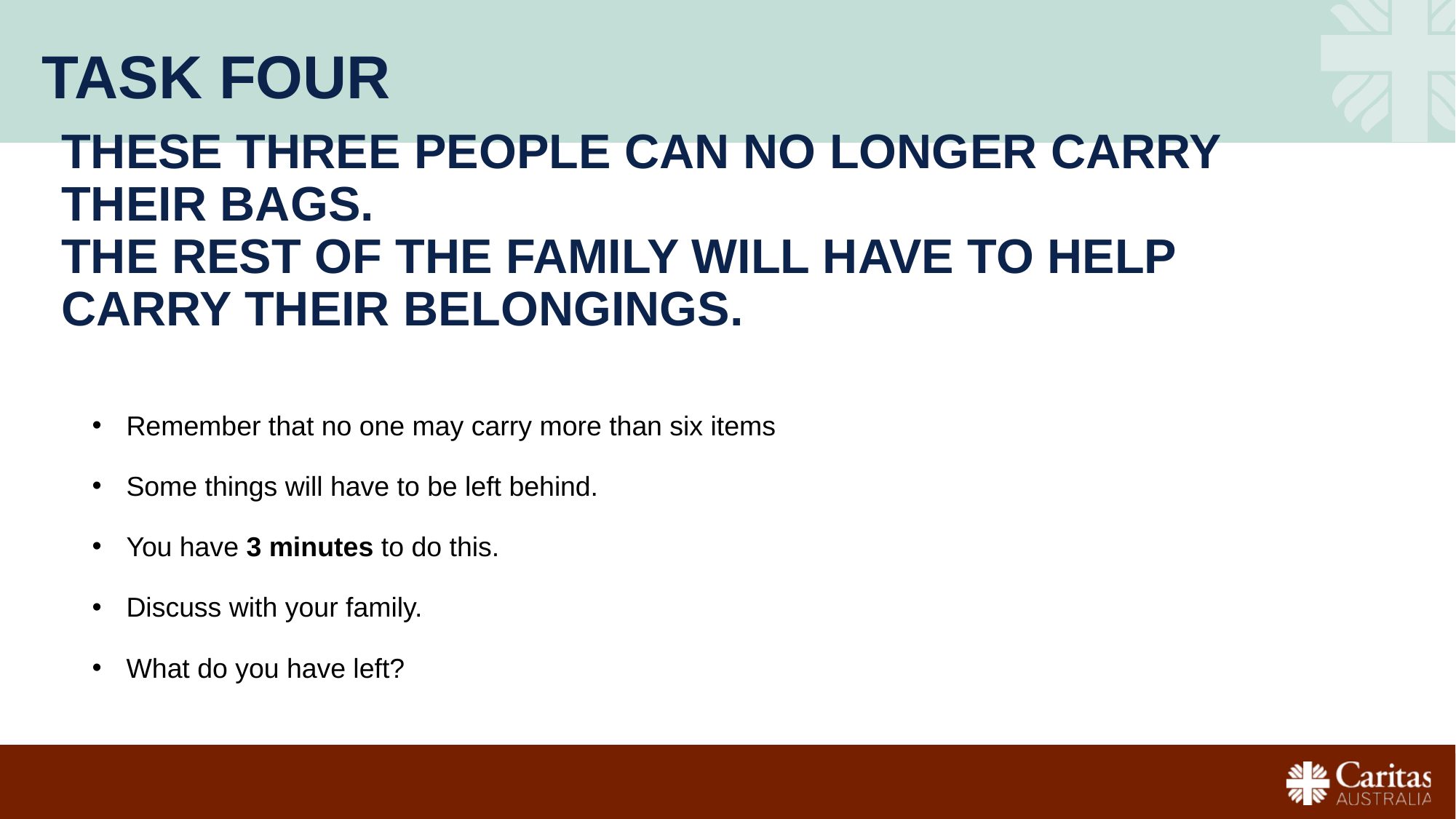

# Task FOUR
These three people can no longer carry their bags.
The rest of the family will have to help carry their belongings.
Remember that no one may carry more than six items
Some things will have to be left behind.
You have 3 minutes to do this.
Discuss with your family.
What do you have left?